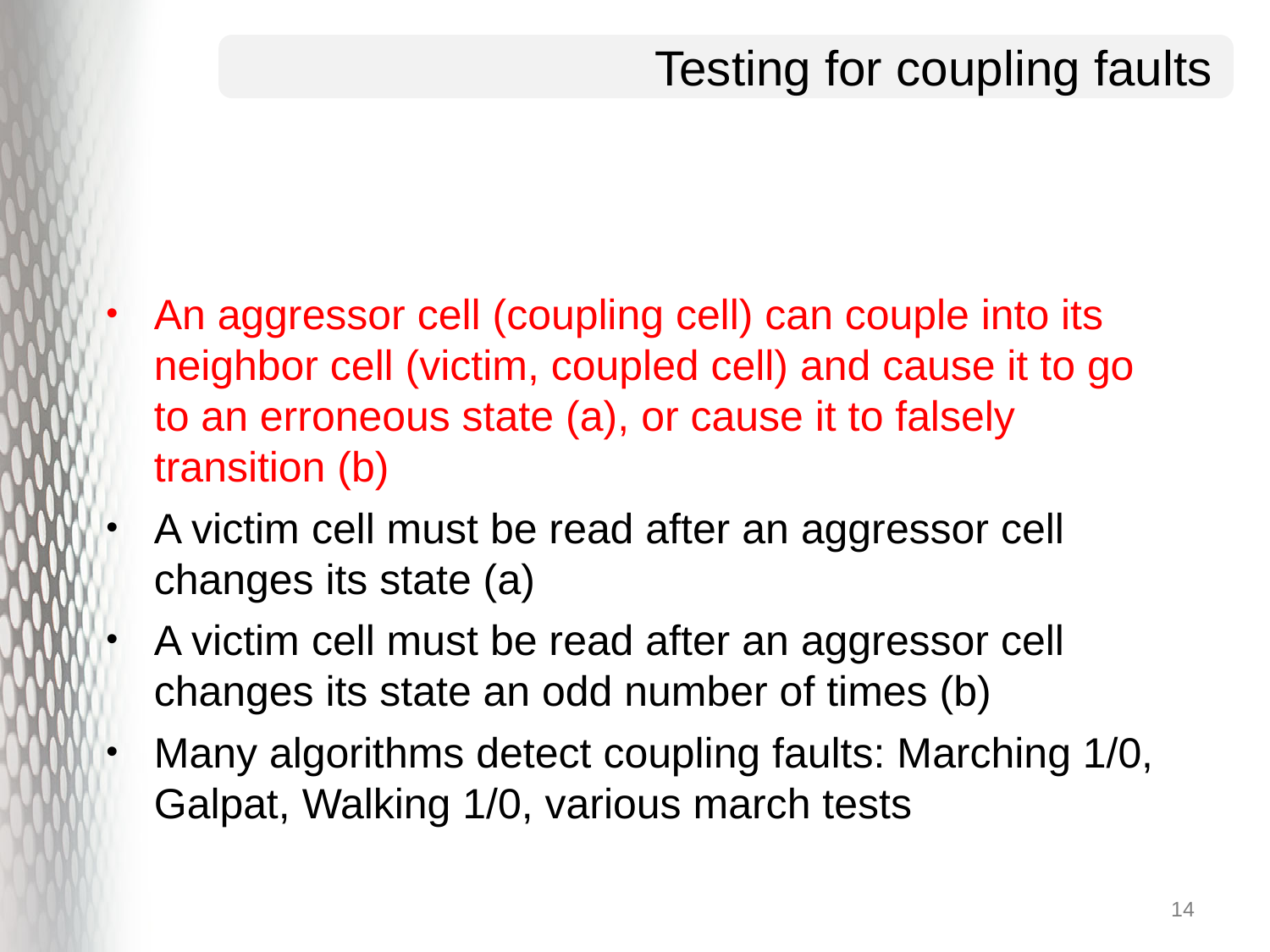

# Testing for coupling faults
An aggressor cell (coupling cell) can couple into its neighbor cell (victim, coupled cell) and cause it to go to an erroneous state (a), or cause it to falsely transition (b)
A victim cell must be read after an aggressor cell changes its state (a)
A victim cell must be read after an aggressor cell changes its state an odd number of times (b)
Many algorithms detect coupling faults: Marching 1/0, Galpat, Walking 1/0, various march tests